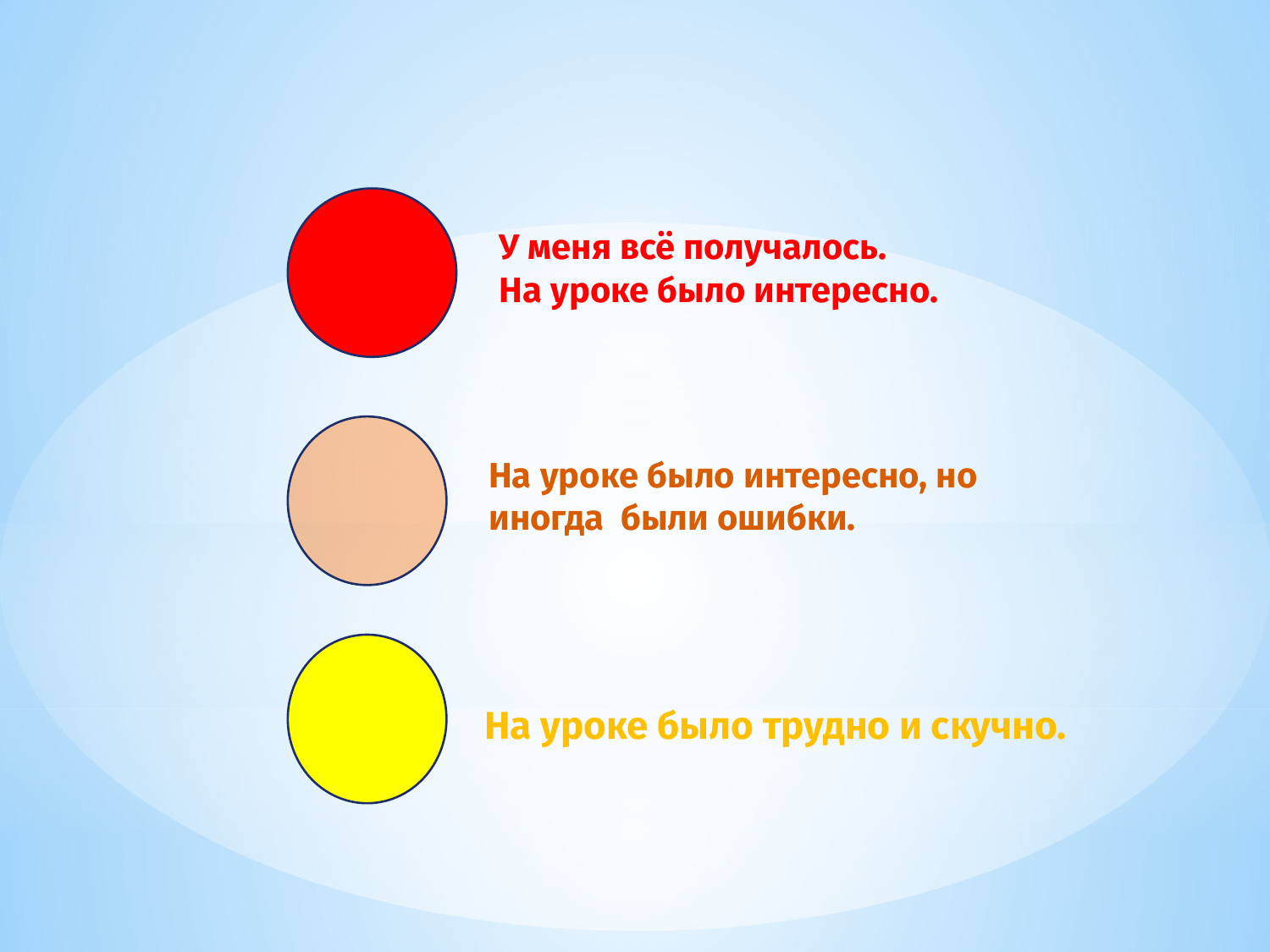

У меня всё получалось.
На уроке было интересно.

На уроке было интересно, но
иногда  были ошибки.

 На уроке было трудно и скучно.

#